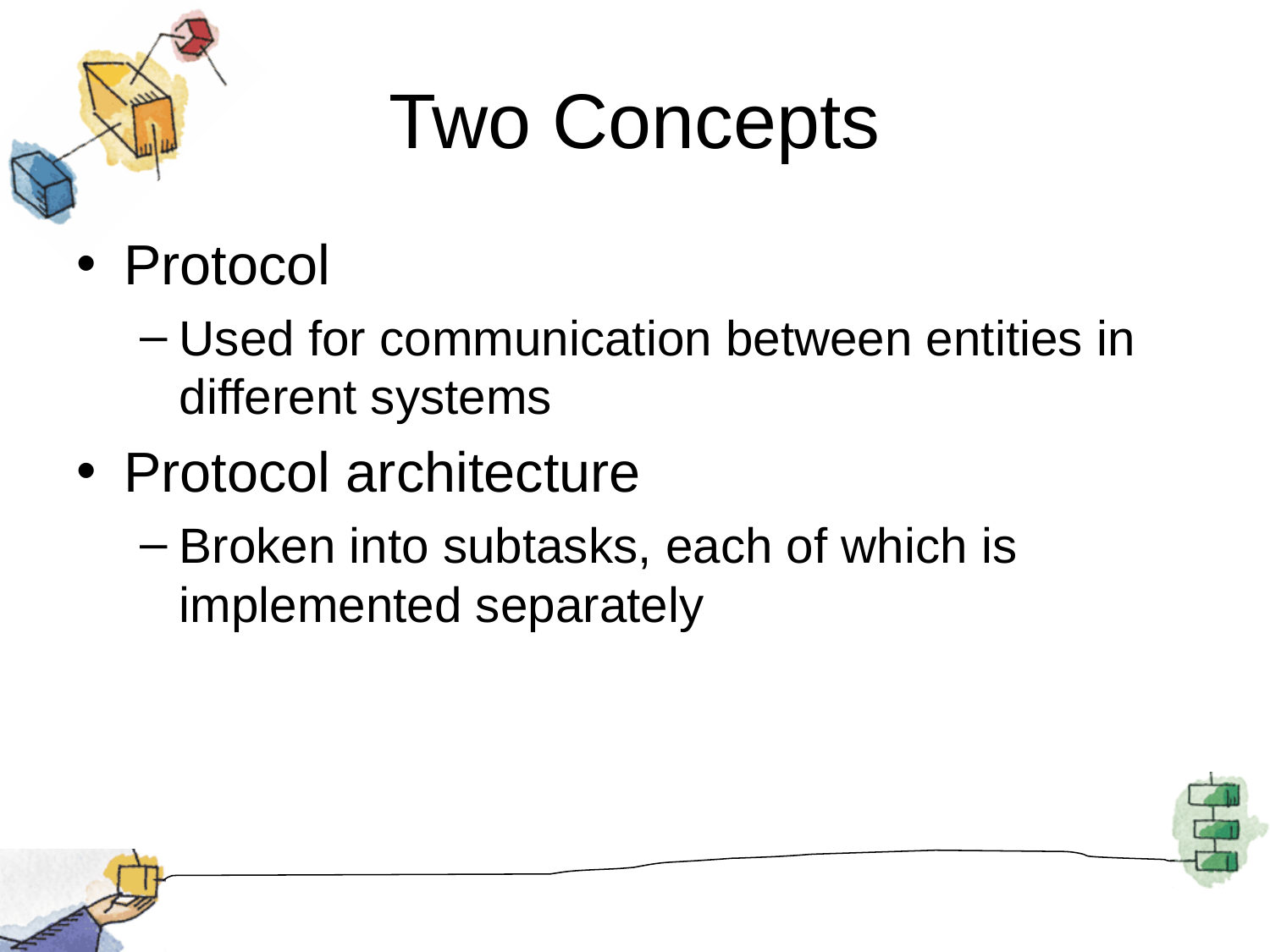

# Two Concepts
Protocol
Used for communication between entities in different systems
Protocol architecture
Broken into subtasks, each of which is implemented separately